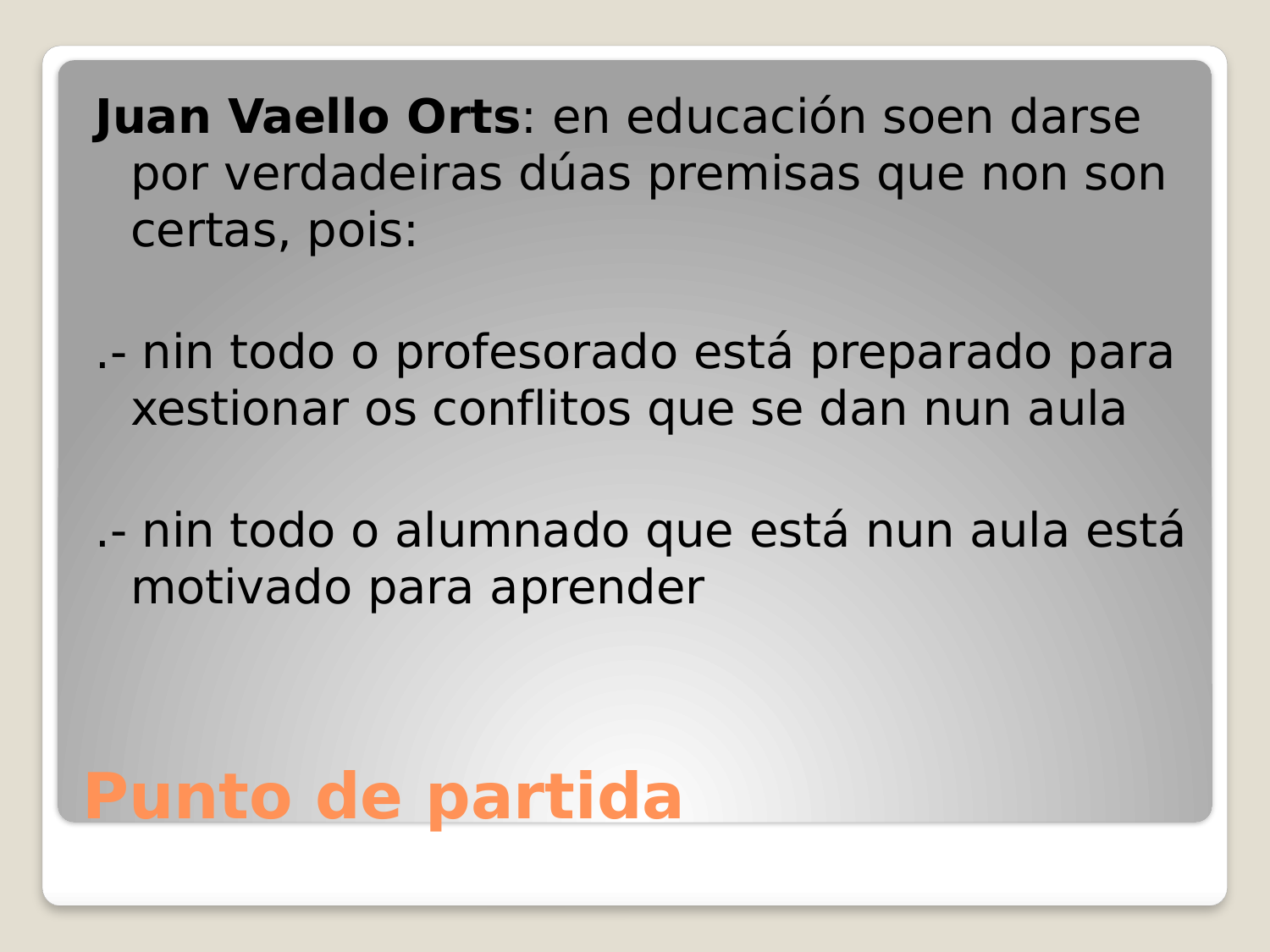

Juan Vaello Orts: en educación soen darse por verdadeiras dúas premisas que non son certas, pois:

.- nin todo o profesorado está preparado para xestionar os conflitos que se dan nun aula

.- nin todo o alumnado que está nun aula está motivado para aprender
# Punto de partida